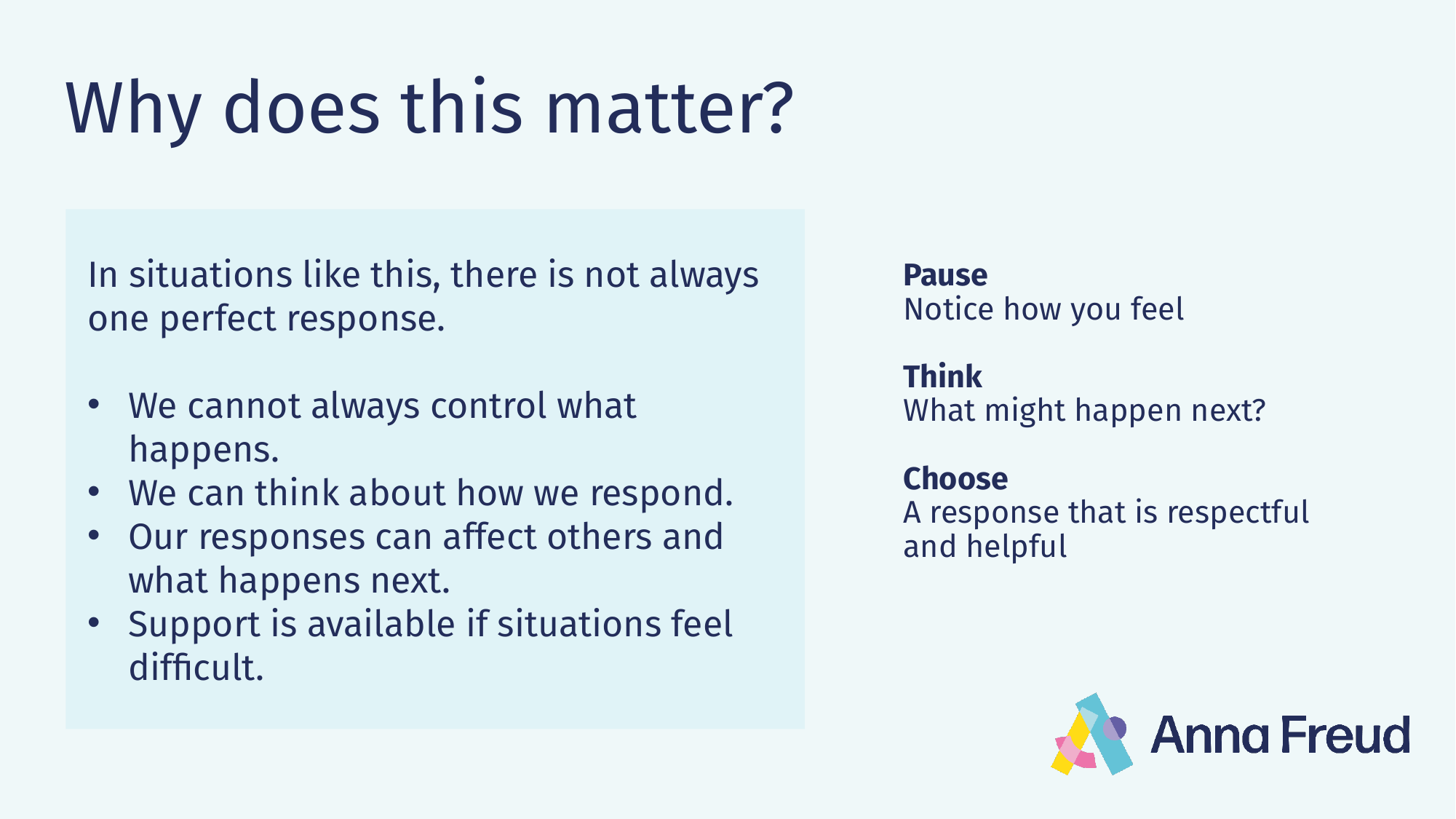

# Why does this matter?
In situations like this, there is not always one perfect response.
We cannot always control what happens.
We can think about how we respond.
Our responses can affect others and what happens next.
Support is available if situations feel difficult.
Pause
Notice how you feel
Think
What might happen next?
Choose
A response that is respectful and helpful